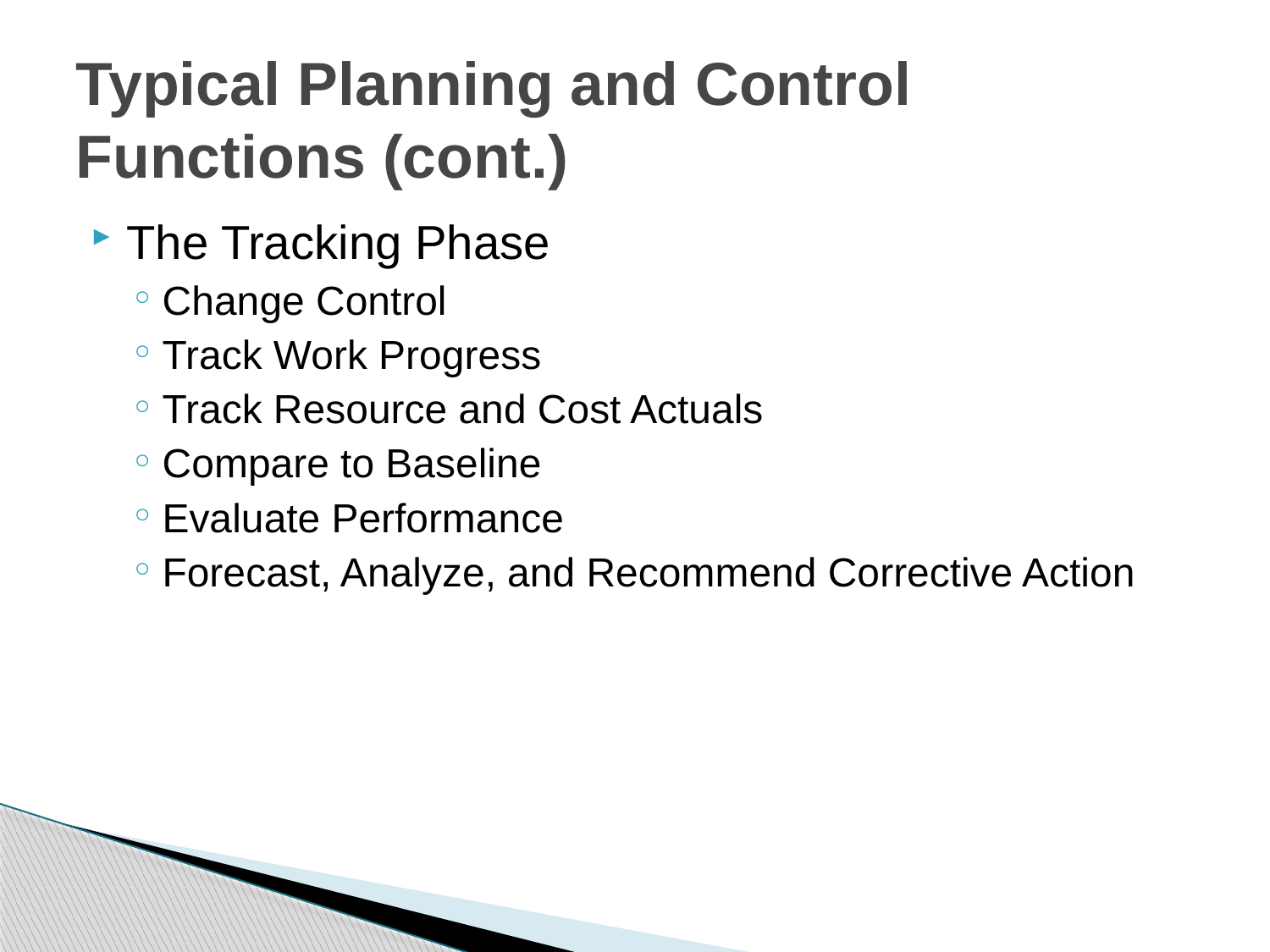

# Typical Planning and Control Functions (cont.)
The Tracking Phase
Change Control
Track Work Progress
Track Resource and Cost Actuals
Compare to Baseline
Evaluate Performance
Forecast, Analyze, and Recommend Corrective Action